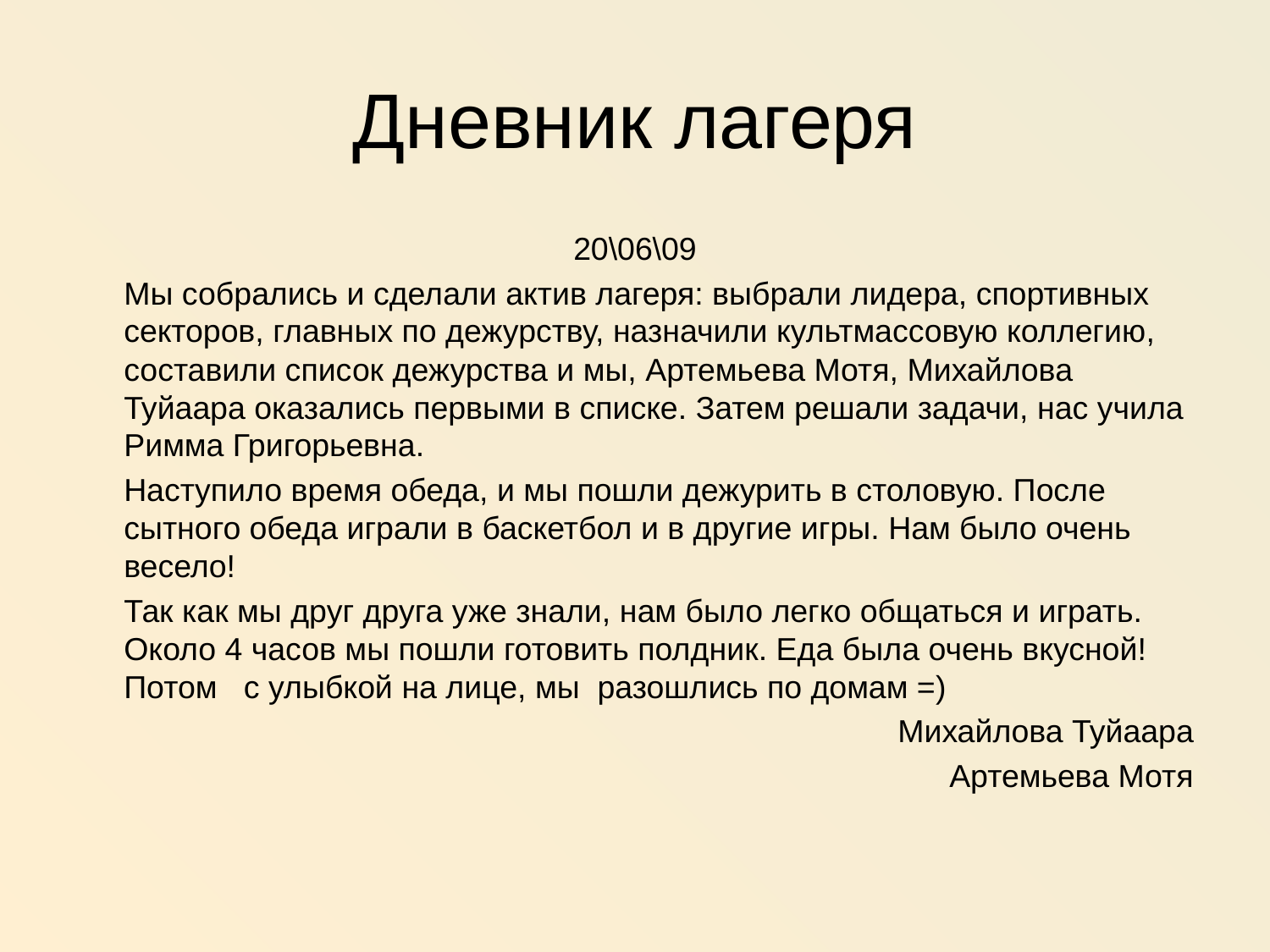

# Дневник лагеря
20\06\09
	Мы собрались и сделали актив лагеря: выбрали лидера, спортивных секторов, главных по дежурству, назначили культмассовую коллегию, составили список дежурства и мы, Артемьева Мотя, Михайлова Туйаара оказались первыми в списке. Затем решали задачи, нас учила Римма Григорьевна.
	Наступило время обеда, и мы пошли дежурить в столовую. После сытного обеда играли в баскетбол и в другие игры. Нам было очень весело!
	Так как мы друг друга уже знали, нам было легко общаться и играть. Около 4 часов мы пошли готовить полдник. Еда была очень вкусной! Потом   с улыбкой на лице, мы  разошлись по домам =)
Михайлова Туйаара
Артемьева Мотя